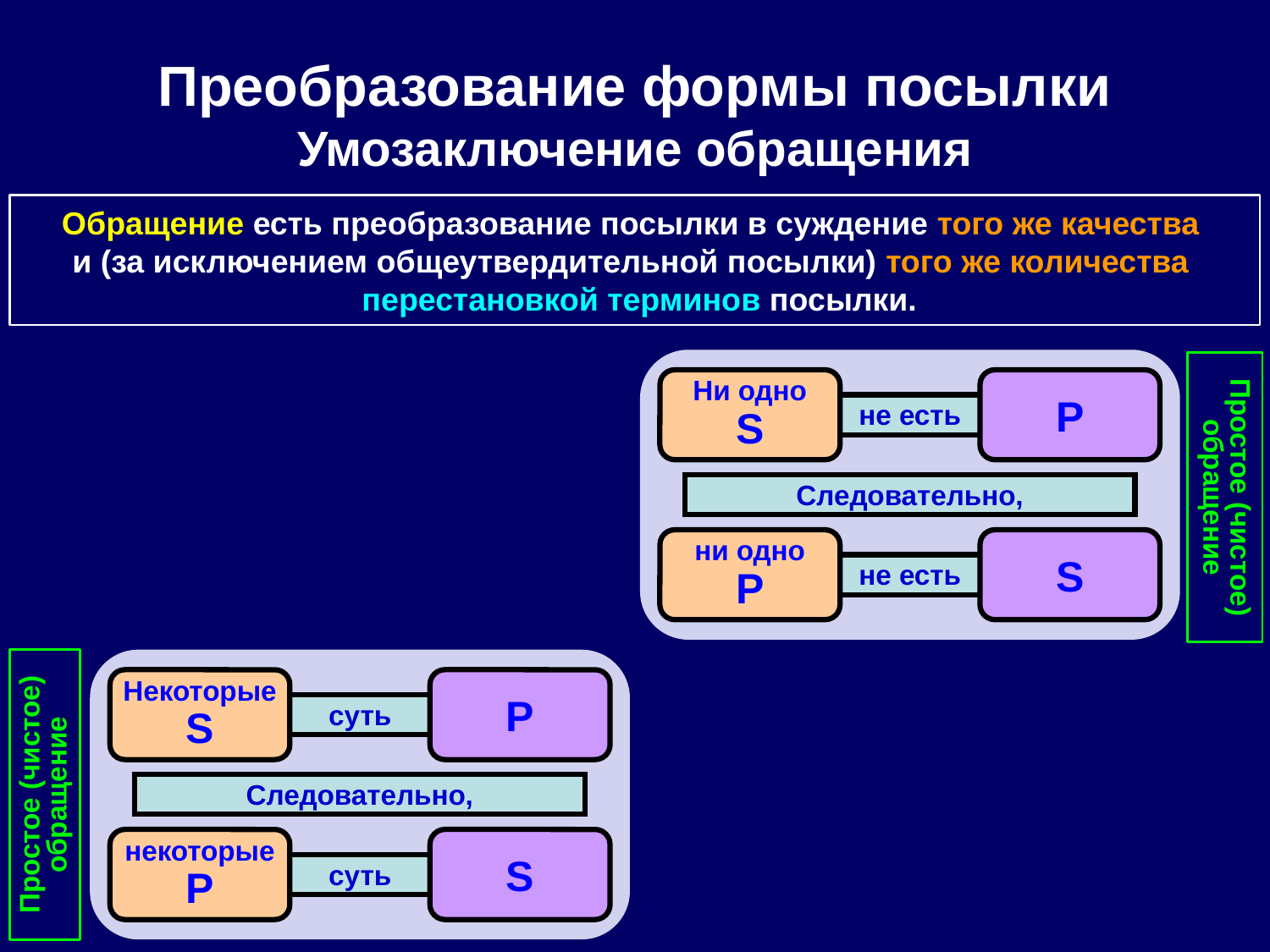

Преобразование формы посылки
Умозаключение обращения
Обращение есть преобразование посылки в суждение того же качества
и (за исключением общеутвердительной посылки) того же количества
 перестановкой терминов посылки.

Ни одно
S
P
не есть
Простое (чистое) обращение
Следовательно,
ни одно
P
S
не есть

Некоторые
S
P
суть
Простое (чистое) обращение
Следовательно,
некоторые
P
S
суть